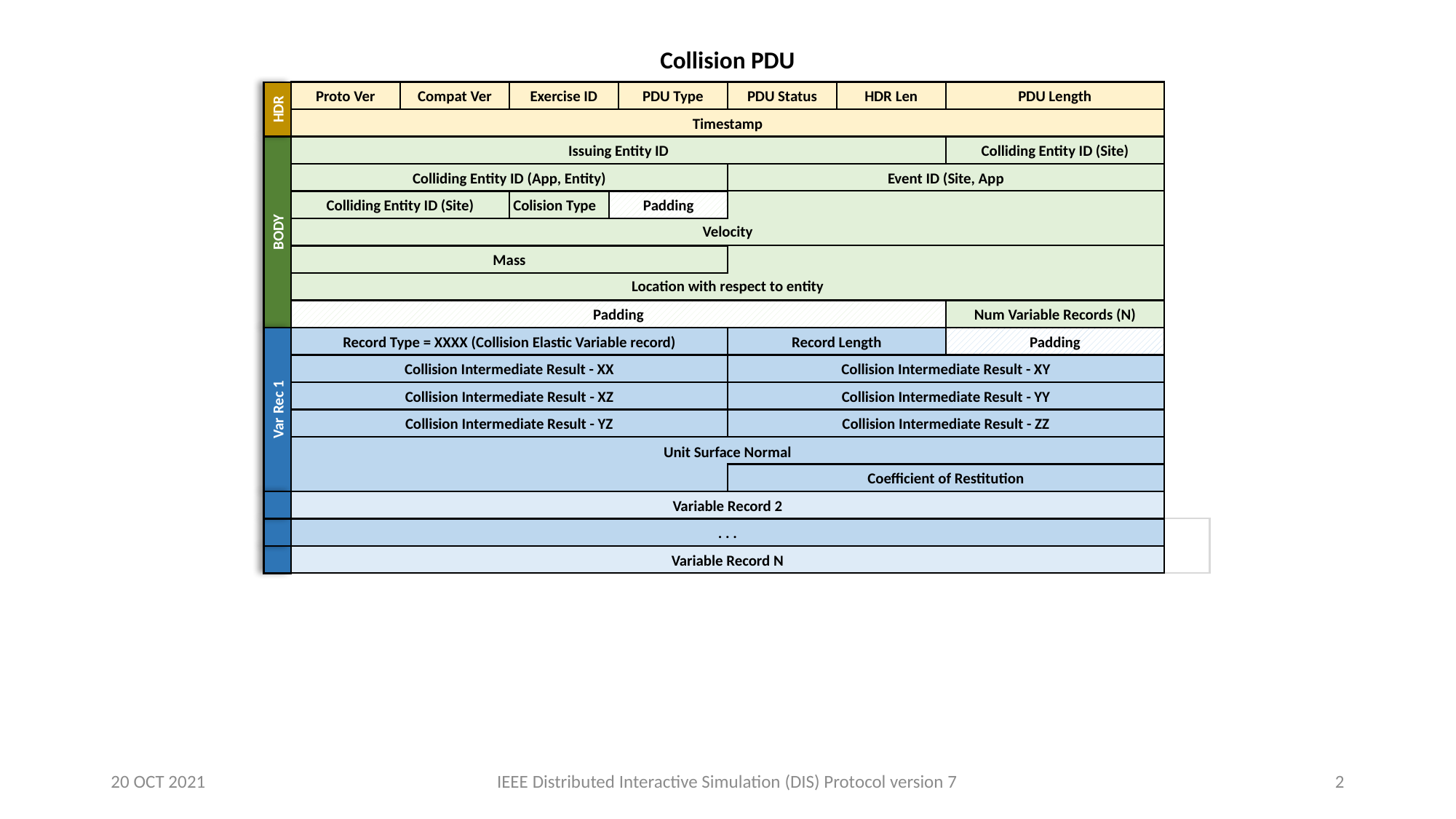

Collision PDU
Proto Ver
Compat Ver
Exercise ID
PDU Type
PDU Status
HDR Len
PDU Length
HDR
Timestamp
Issuing Entity ID
Colliding Entity ID (Site)
Colliding Entity ID (App, Entity)
Event ID (Site, App
Velocity
Colliding Entity ID (Site)
Colision Type
Padding
BODY
Location with respect to entity
Mass
Padding
Num Variable Records (N)
Record Type = XXXX (Collision Elastic Variable record)
Record Length
Padding
Collision Intermediate Result - XX
Collision Intermediate Result - XY
Collision Intermediate Result - XZ
Collision Intermediate Result - YY
Var Rec 1
Collision Intermediate Result - YZ
Collision Intermediate Result - ZZ
Unit Surface Normal
Coefficient of Restitution

Variable Record 2

. . .

Variable Record N
20 OCT 2021
IEEE Distributed Interactive Simulation (DIS) Protocol version 7
2